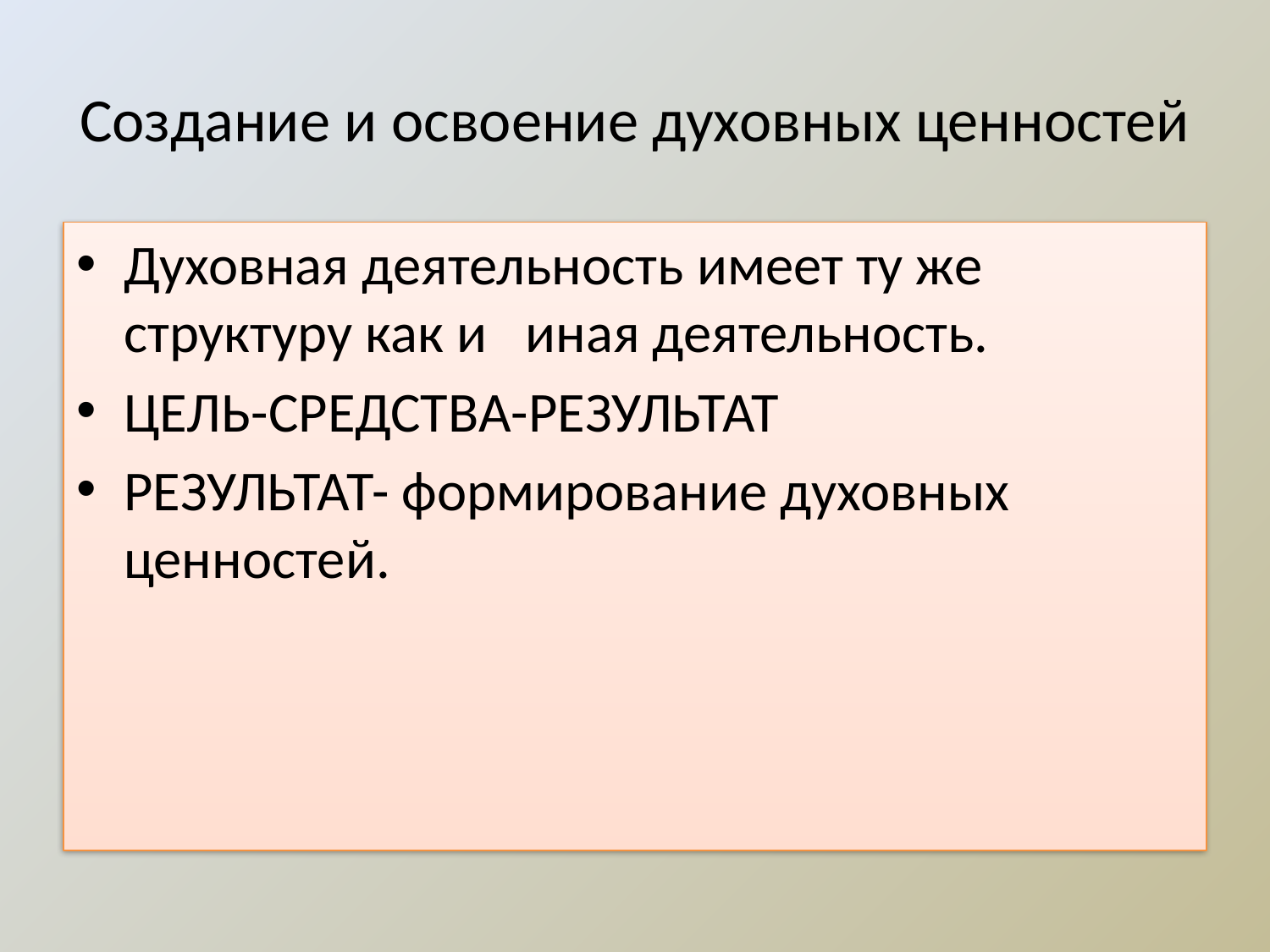

# Создание и освоение духовных ценностей
Духовная деятельность имеет ту же структуру как и   иная деятельность.
ЦЕЛЬ-СРЕДСТВА-РЕЗУЛЬТАТ
РЕЗУЛЬТАТ- формирование духовных ценностей.